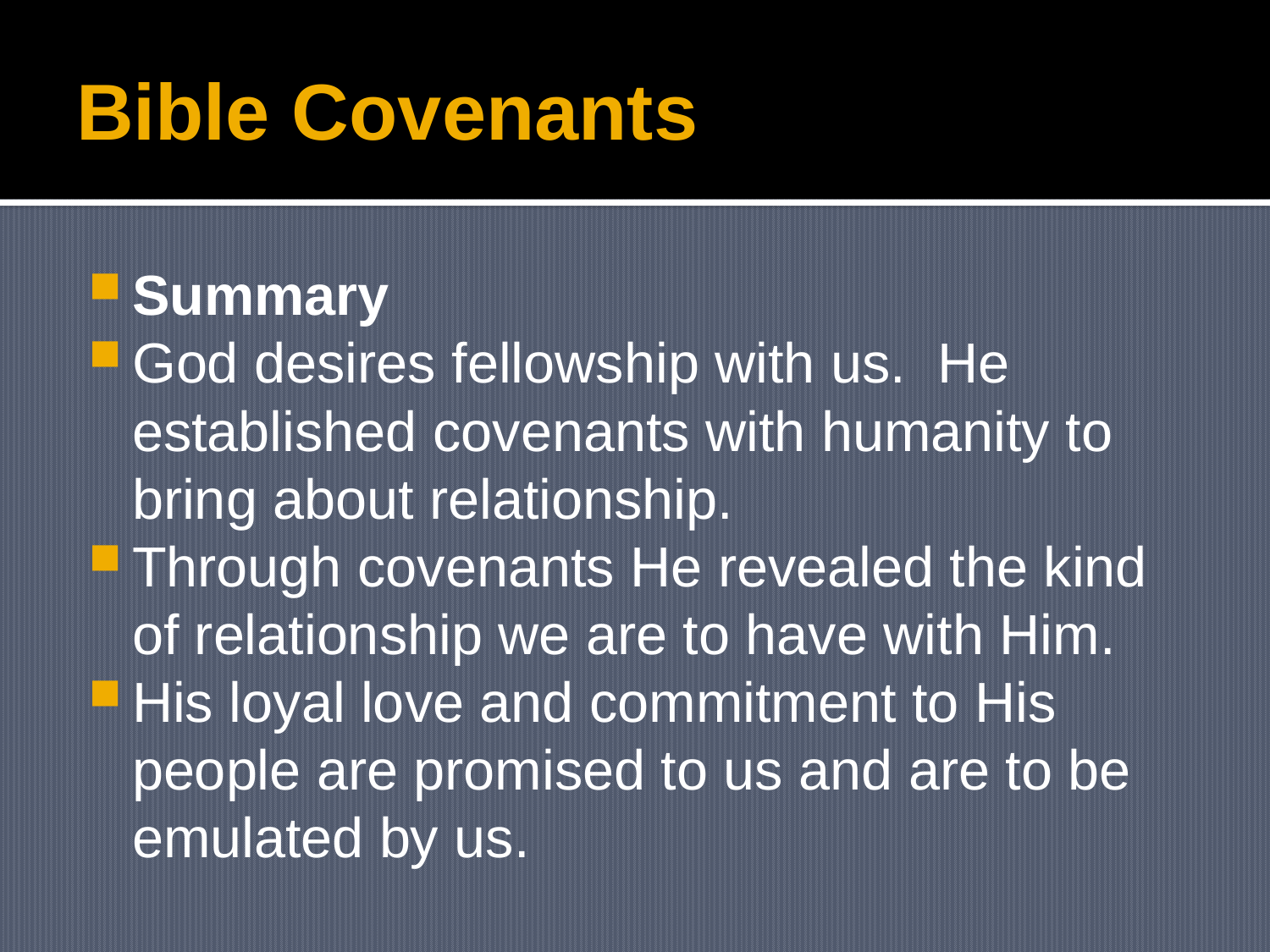

# Bible Covenants
Summary
God desires fellowship with us.  He established covenants with humanity to bring about relationship.
Through covenants He revealed the kind of relationship we are to have with Him.
His loyal love and commitment to His people are promised to us and are to be emulated by us.